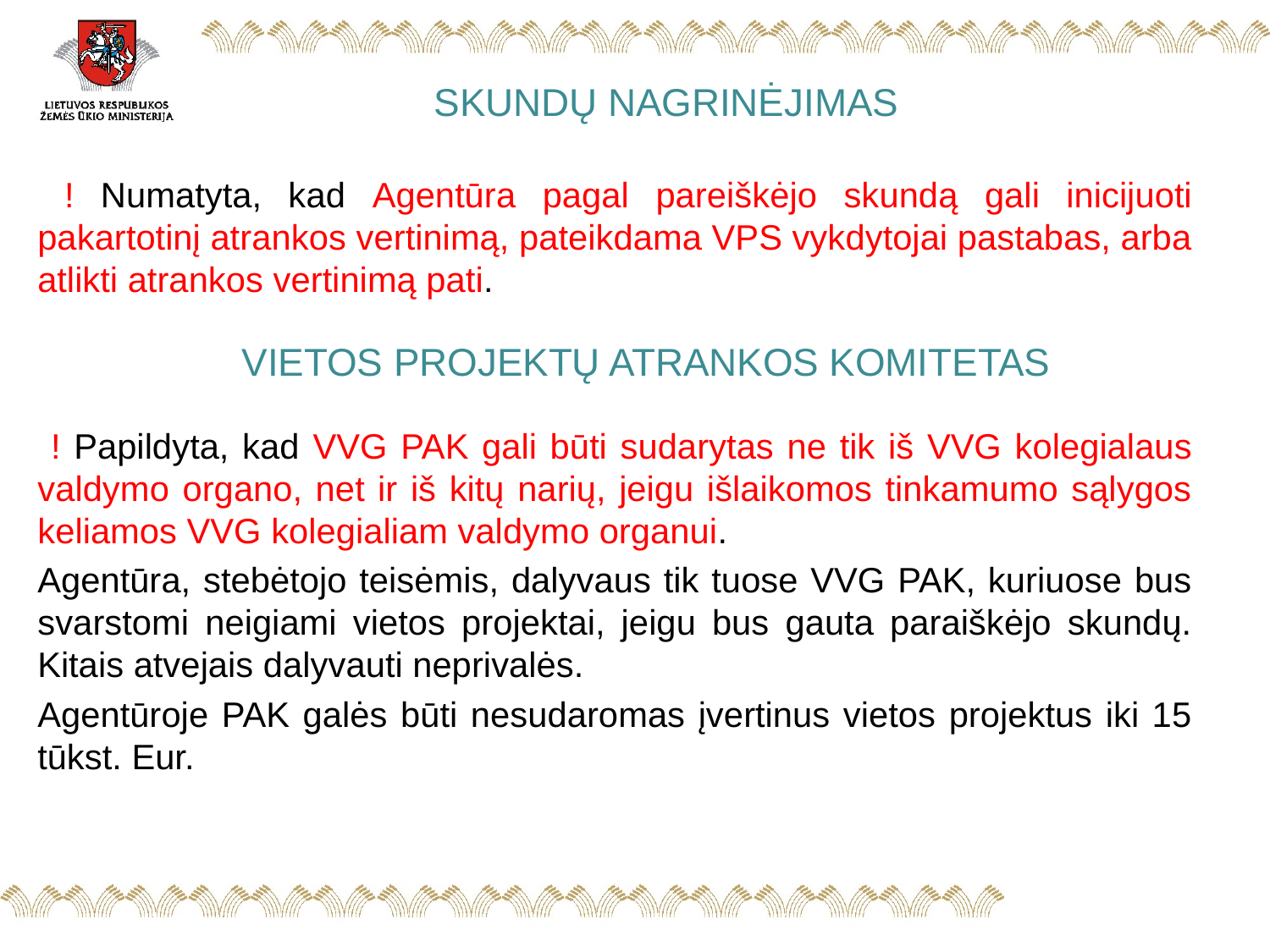

# SKUNDŲ NAGRINĖJIMAS
 ! Numatyta, kad Agentūra pagal pareiškėjo skundą gali inicijuoti pakartotinį atrankos vertinimą, pateikdama VPS vykdytojai pastabas, arba atlikti atrankos vertinimą pati.

VIETOS PROJEKTŲ ATRANKOS KOMITETAS
 ! Papildyta, kad VVG PAK gali būti sudarytas ne tik iš VVG kolegialaus valdymo organo, net ir iš kitų narių, jeigu išlaikomos tinkamumo sąlygos keliamos VVG kolegialiam valdymo organui.
Agentūra, stebėtojo teisėmis, dalyvaus tik tuose VVG PAK, kuriuose bus svarstomi neigiami vietos projektai, jeigu bus gauta paraiškėjo skundų. Kitais atvejais dalyvauti neprivalės.
Agentūroje PAK galės būti nesudaromas įvertinus vietos projektus iki 15 tūkst. Eur.